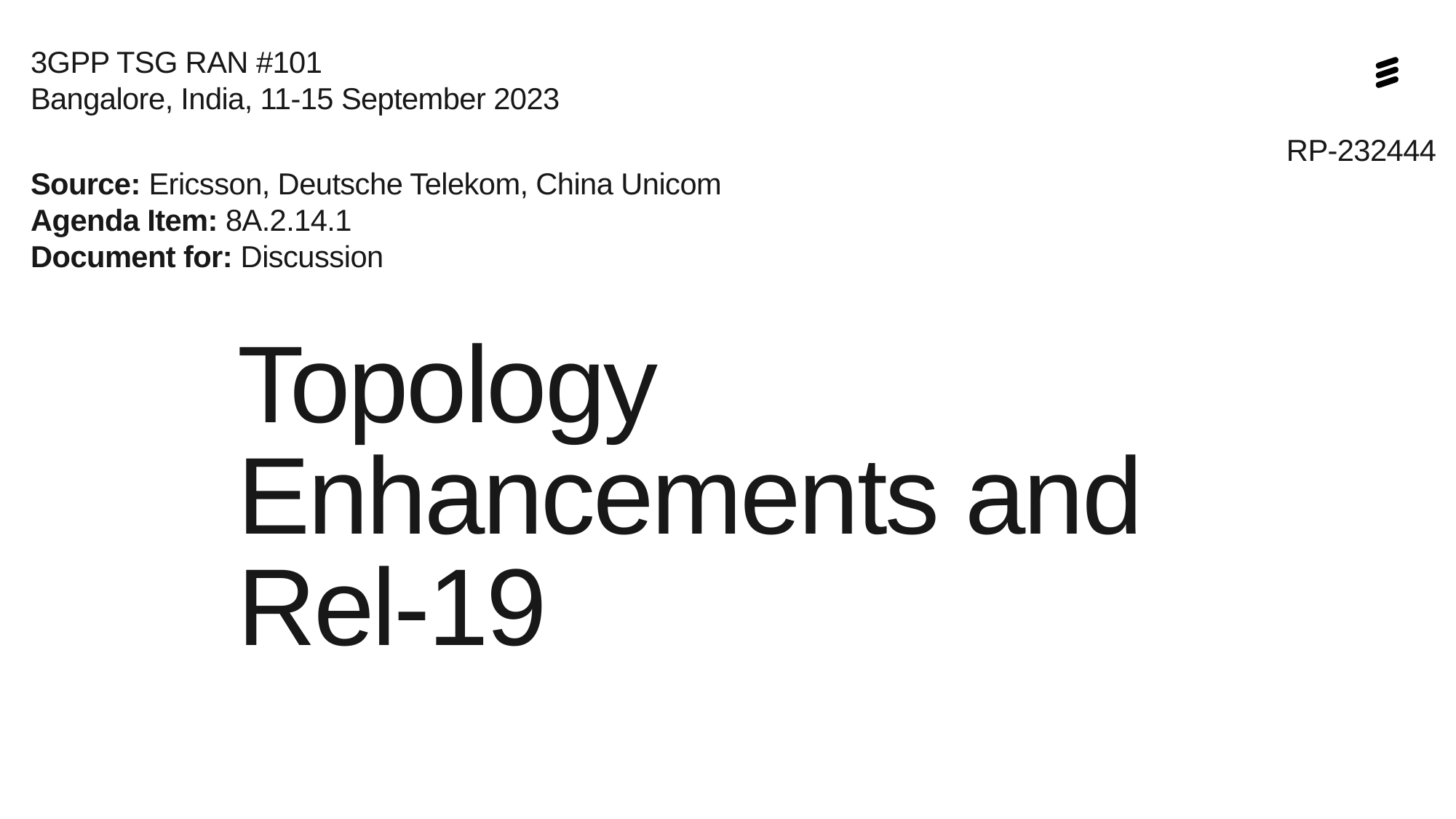

3GPP TSG RAN #101
Bangalore, India, 11-15 September 2023
Source: Ericsson, Deutsche Telekom, China Unicom
Agenda Item: 8A.2.14.1
Document for: Discussion
RP-232444
# Topology Enhancements and Rel-19